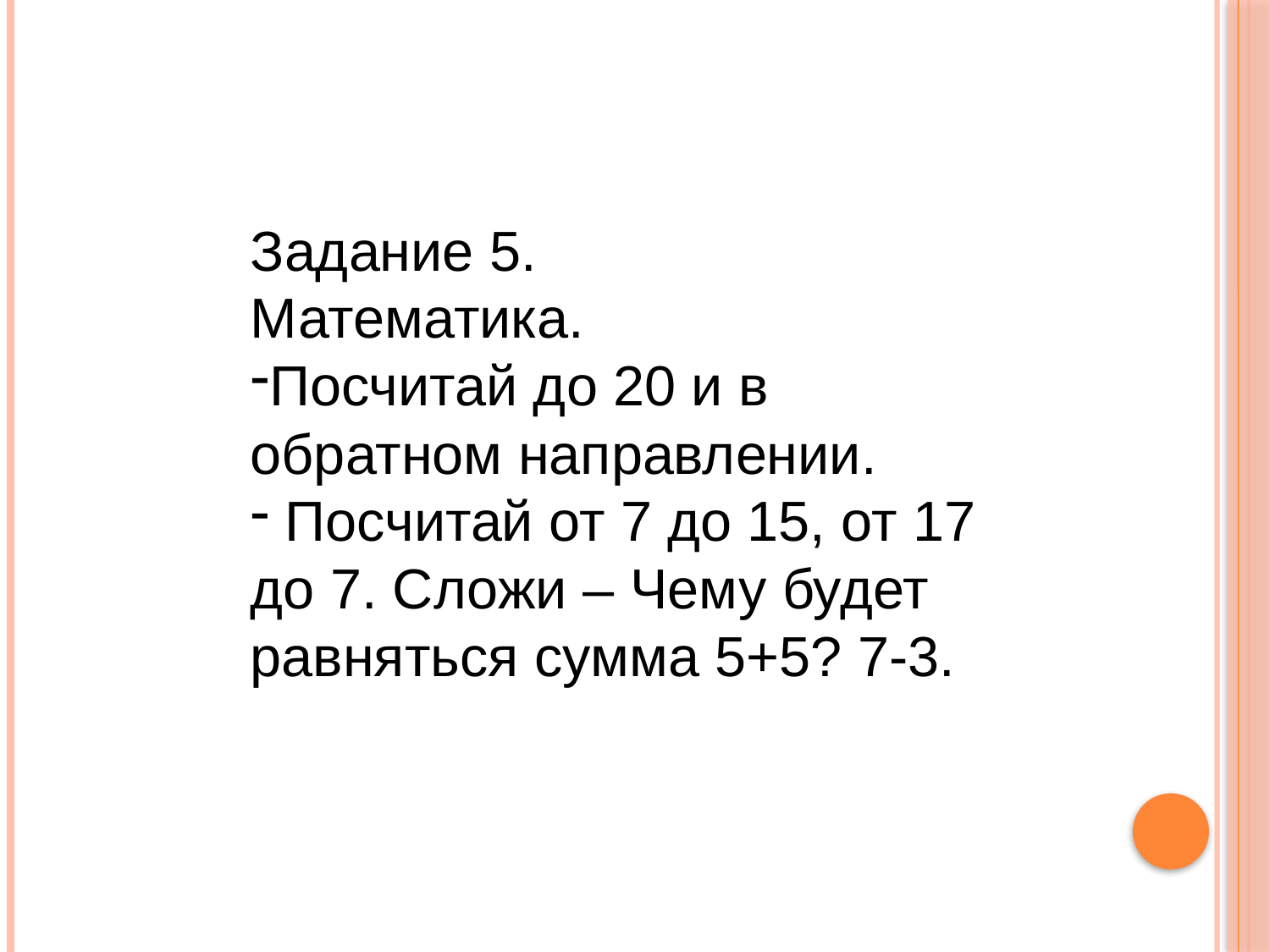

Задание 5.
Математика.
Посчитай до 20 и в обратном направлении.
 Посчитай от 7 до 15, от 17 до 7. Сложи – Чему будет равняться сумма 5+5? 7-3.